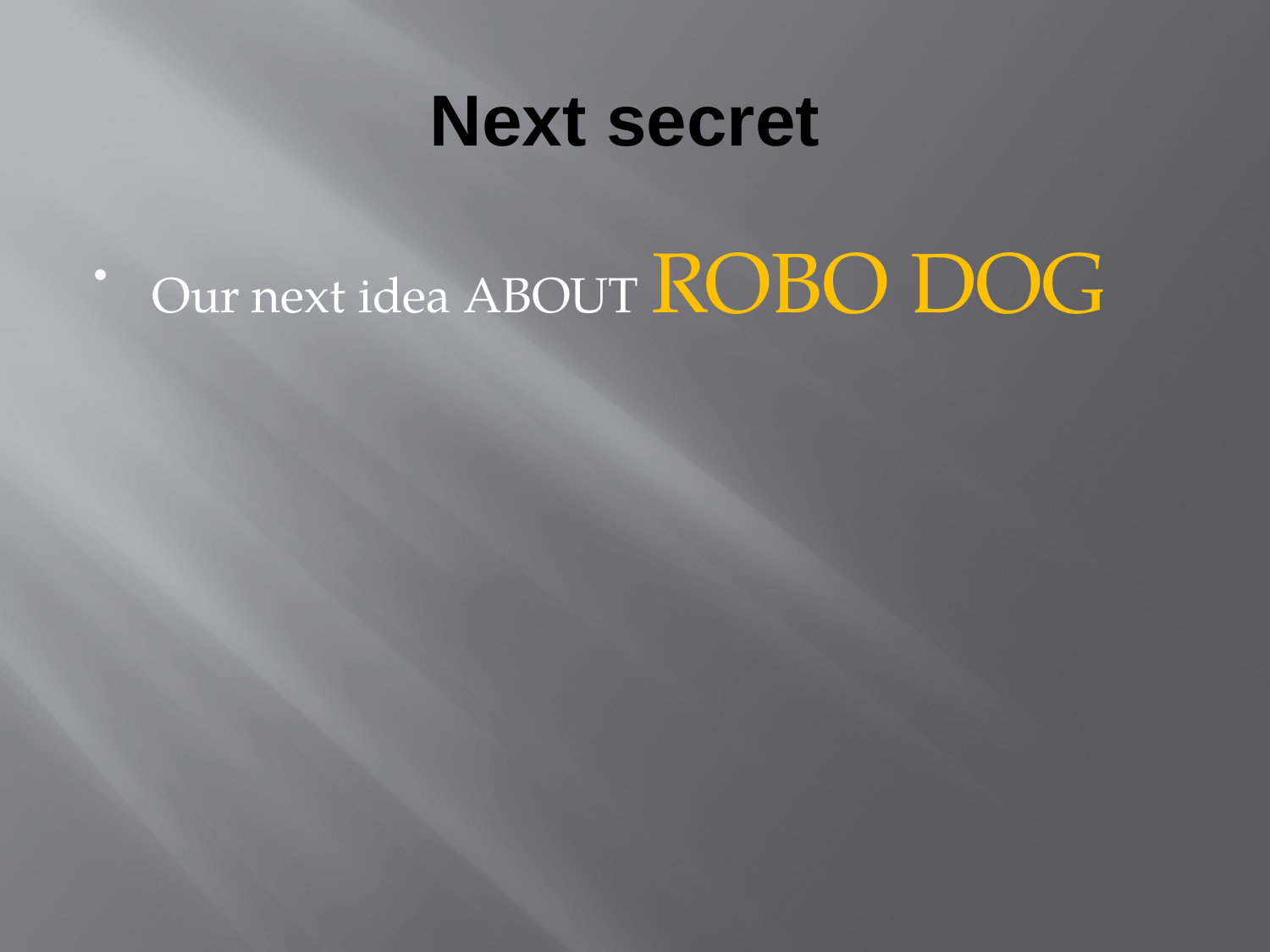

# Next secret
Our next idea ABOUT ROBO DOG